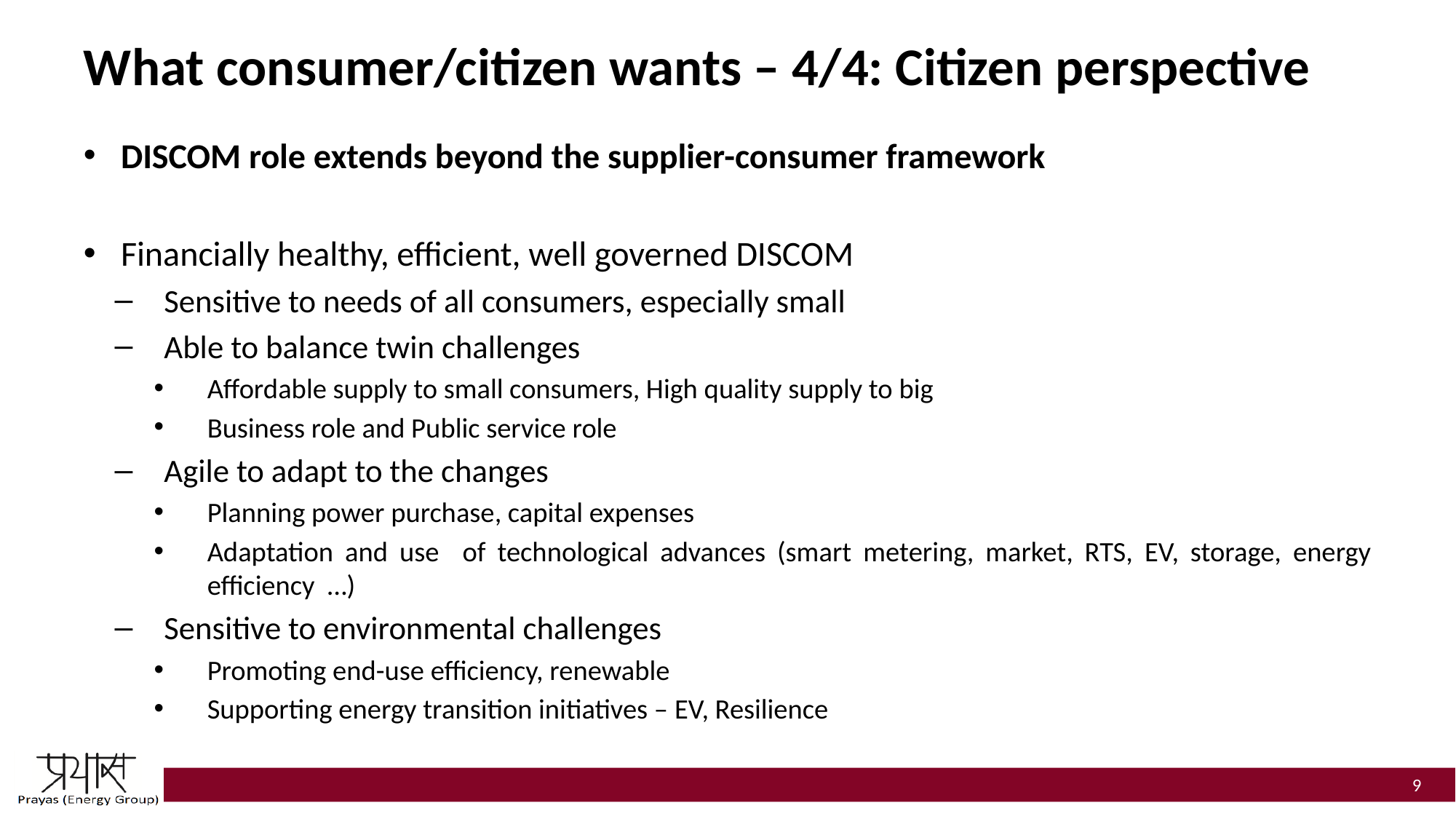

# What consumer/citizen wants – 4/4: Citizen perspective
DISCOM role extends beyond the supplier-consumer framework

Financially healthy, efficient, well governed DISCOM
Sensitive to needs of all consumers, especially small
Able to balance twin challenges
Affordable supply to small consumers, High quality supply to big
Business role and Public service role
Agile to adapt to the changes
Planning power purchase, capital expenses
Adaptation and use  of technological advances (smart metering, market, RTS, EV, storage, energy efficiency  …)
Sensitive to environmental challenges
Promoting end-use efficiency, renewable
Supporting energy transition initiatives – EV, Resilience

9